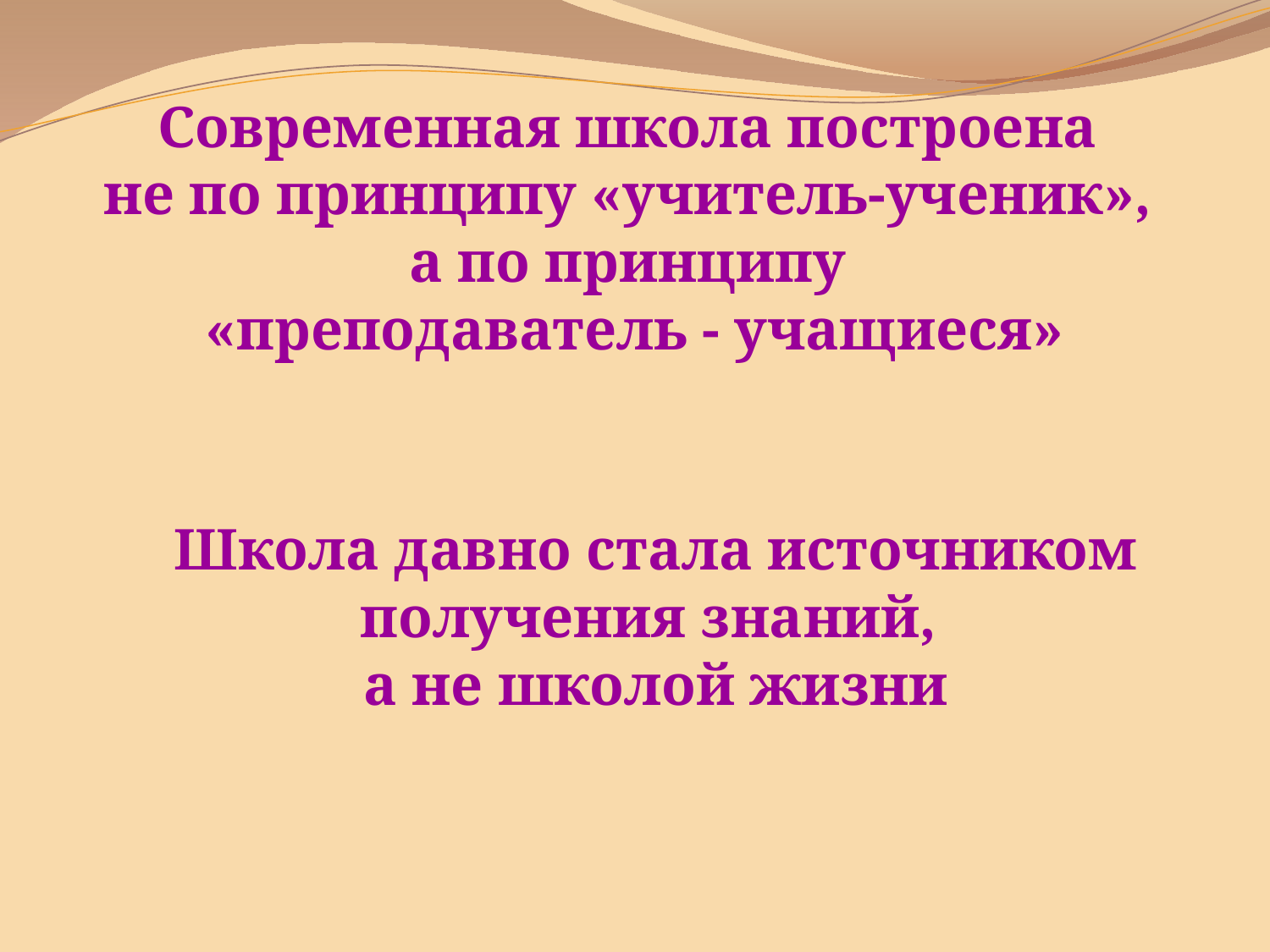

Современная школа построена
не по принципу «учитель-ученик»,
а по принципу
«преподаватель - учащиеся»
Школа давно стала источником получения знаний,
а не школой жизни